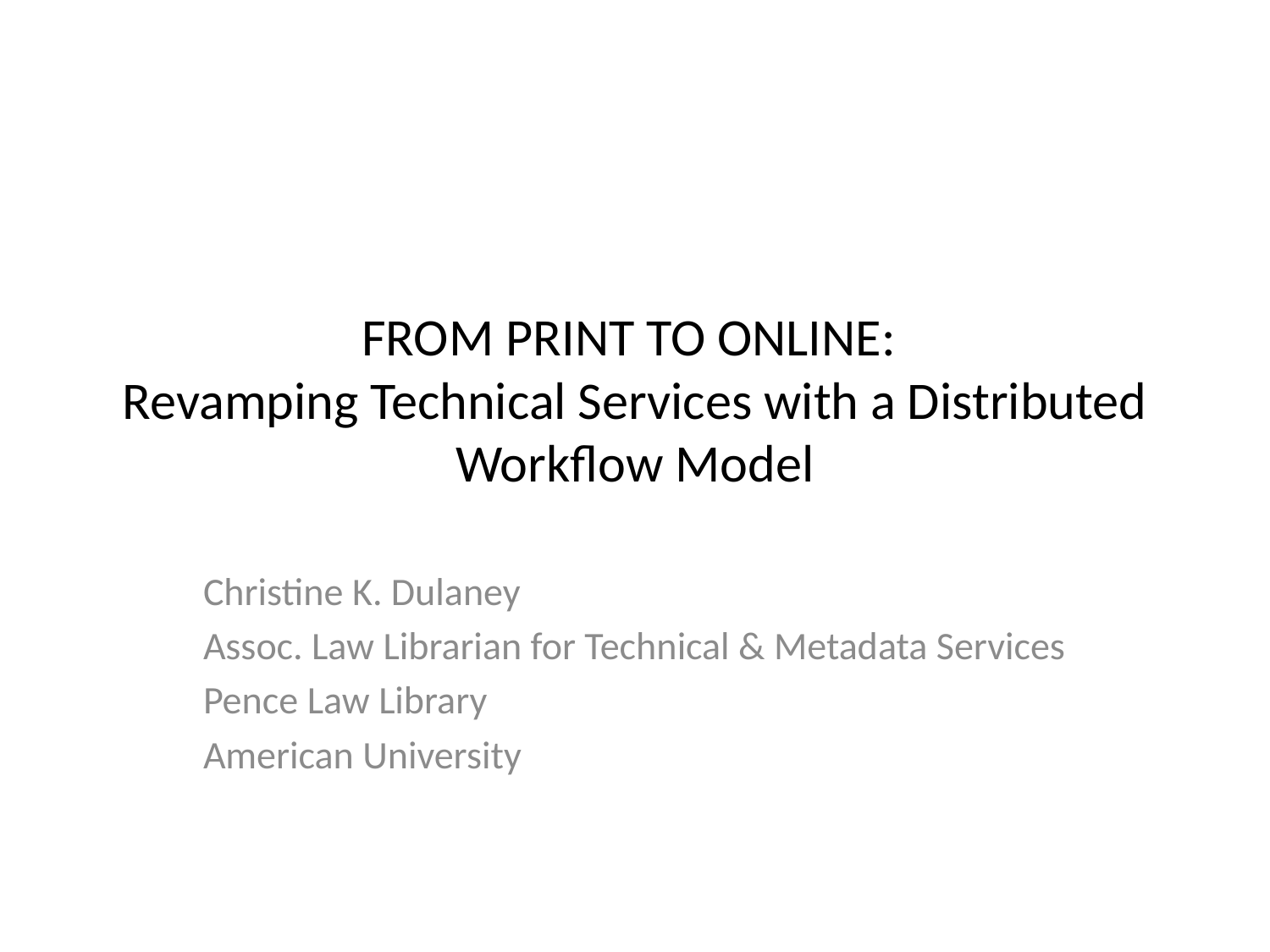

# FROM PRINT TO ONLINE: Revamping Technical Services with a Distributed Workflow Model
Christine K. Dulaney
Assoc. Law Librarian for Technical & Metadata Services
Pence Law Library
American University